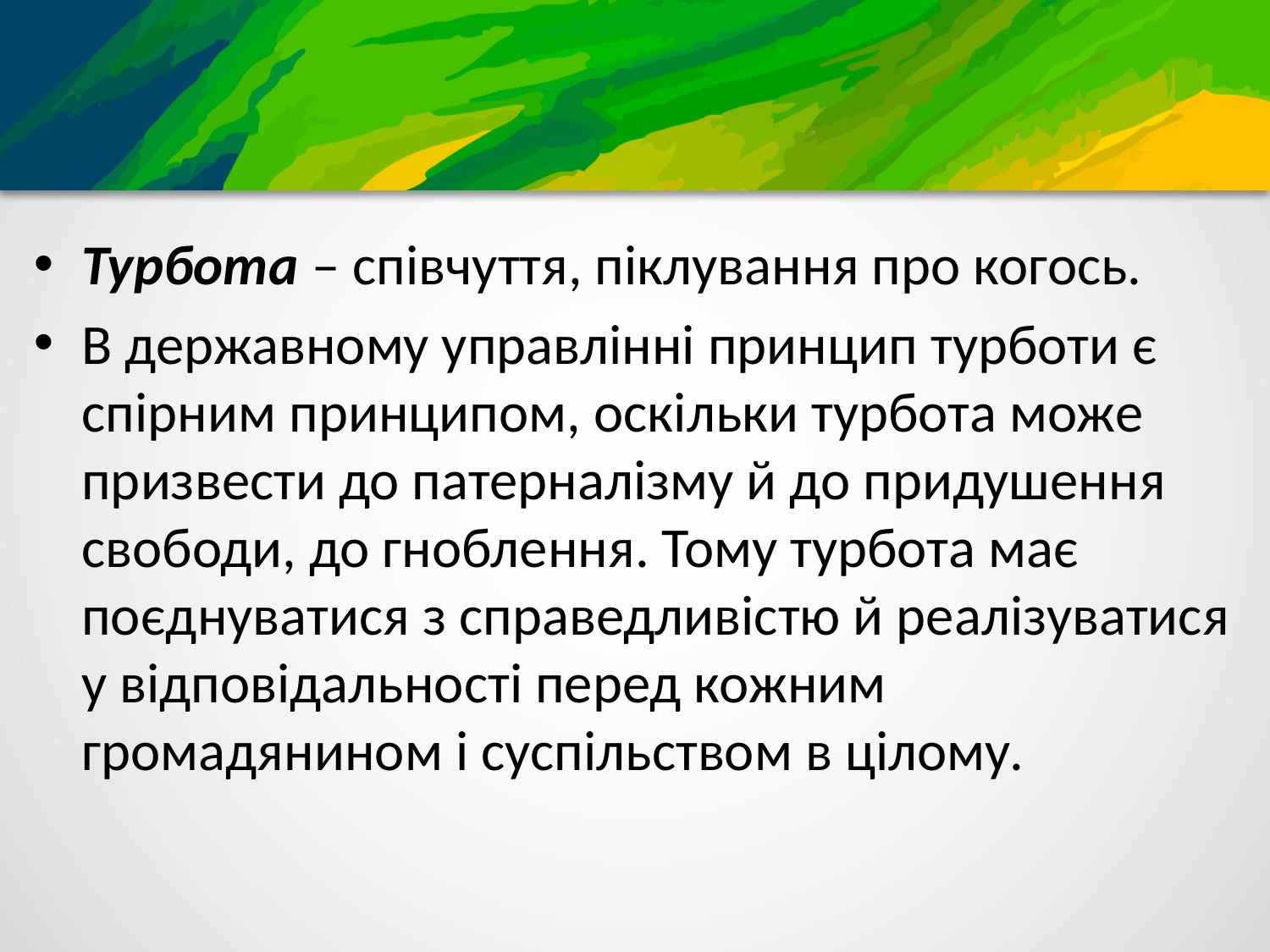

#
Турбота – співчуття, піклування про когось.
В державному управлінні принцип турботи є спірним принципом, оскільки турбота може призвести до патерналізму й до придушення свободи, до гноблення. Тому турбота має поєднуватися з справедливістю й реалізуватися у відповідальності перед кожним громадянином і суспільством в цілому.